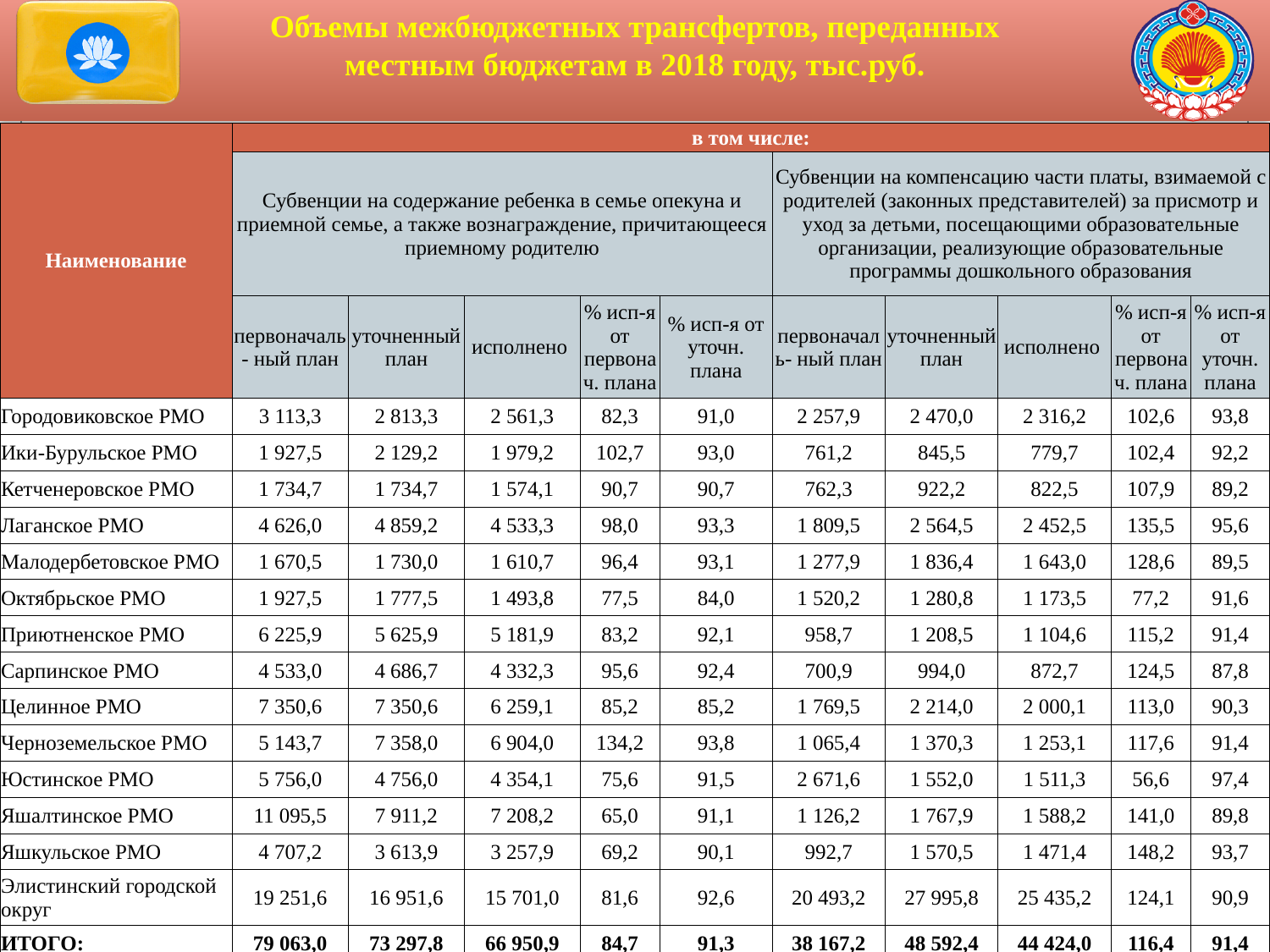

Объемы межбюджетных трансфертов, переданных местным бюджетам в 2018 году, тыс.руб.

| Наименование | в том числе: |  |  |  |  |  |  |  |  |  |
| --- | --- | --- | --- | --- | --- | --- | --- | --- | --- | --- |
|  | Субвенции на содержание ребенка в семье опекуна и приемной семье, а также вознаграждение, причитающееся приемному родителю |  |  |  |  | Субвенции на компенсацию части платы, взимаемой с родителей (законных представителей) за присмотр и уход за детьми, посещающими образовательные организации, реализующие образовательные программы дошкольного образования |  |  |  |  |
|  | первоначаль- ный план | уточненный план | исполнено | % исп-я от первонач. плана | % исп-я от уточн. плана | первоначаль- ный план | уточненный план | исполнено | % исп-я от первонач. плана | % исп-я от уточн. плана |
| Городовиковское РМО | 3 113,3 | 2 813,3 | 2 561,3 | 82,3 | 91,0 | 2 257,9 | 2 470,0 | 2 316,2 | 102,6 | 93,8 |
| Ики-Бурульское РМО | 1 927,5 | 2 129,2 | 1 979,2 | 102,7 | 93,0 | 761,2 | 845,5 | 779,7 | 102,4 | 92,2 |
| Кетченеровское РМО | 1 734,7 | 1 734,7 | 1 574,1 | 90,7 | 90,7 | 762,3 | 922,2 | 822,5 | 107,9 | 89,2 |
| Лаганское РМО | 4 626,0 | 4 859,2 | 4 533,3 | 98,0 | 93,3 | 1 809,5 | 2 564,5 | 2 452,5 | 135,5 | 95,6 |
| Малодербетовское РМО | 1 670,5 | 1 730,0 | 1 610,7 | 96,4 | 93,1 | 1 277,9 | 1 836,4 | 1 643,0 | 128,6 | 89,5 |
| Октябрьское РМО | 1 927,5 | 1 777,5 | 1 493,8 | 77,5 | 84,0 | 1 520,2 | 1 280,8 | 1 173,5 | 77,2 | 91,6 |
| Приютненское РМО | 6 225,9 | 5 625,9 | 5 181,9 | 83,2 | 92,1 | 958,7 | 1 208,5 | 1 104,6 | 115,2 | 91,4 |
| Сарпинское РМО | 4 533,0 | 4 686,7 | 4 332,3 | 95,6 | 92,4 | 700,9 | 994,0 | 872,7 | 124,5 | 87,8 |
| Целинное РМО | 7 350,6 | 7 350,6 | 6 259,1 | 85,2 | 85,2 | 1 769,5 | 2 214,0 | 2 000,1 | 113,0 | 90,3 |
| Черноземельское РМО | 5 143,7 | 7 358,0 | 6 904,0 | 134,2 | 93,8 | 1 065,4 | 1 370,3 | 1 253,1 | 117,6 | 91,4 |
| Юстинское РМО | 5 756,0 | 4 756,0 | 4 354,1 | 75,6 | 91,5 | 2 671,6 | 1 552,0 | 1 511,3 | 56,6 | 97,4 |
| Яшалтинское РМО | 11 095,5 | 7 911,2 | 7 208,2 | 65,0 | 91,1 | 1 126,2 | 1 767,9 | 1 588,2 | 141,0 | 89,8 |
| Яшкульское РМО | 4 707,2 | 3 613,9 | 3 257,9 | 69,2 | 90,1 | 992,7 | 1 570,5 | 1 471,4 | 148,2 | 93,7 |
| Элистинский городской округ | 19 251,6 | 16 951,6 | 15 701,0 | 81,6 | 92,6 | 20 493,2 | 27 995,8 | 25 435,2 | 124,1 | 90,9 |
| ИТОГО: | 79 063,0 | 73 297,8 | 66 950,9 | 84,7 | 91,3 | 38 167,2 | 48 592,4 | 44 424,0 | 116,4 | 91,4 |